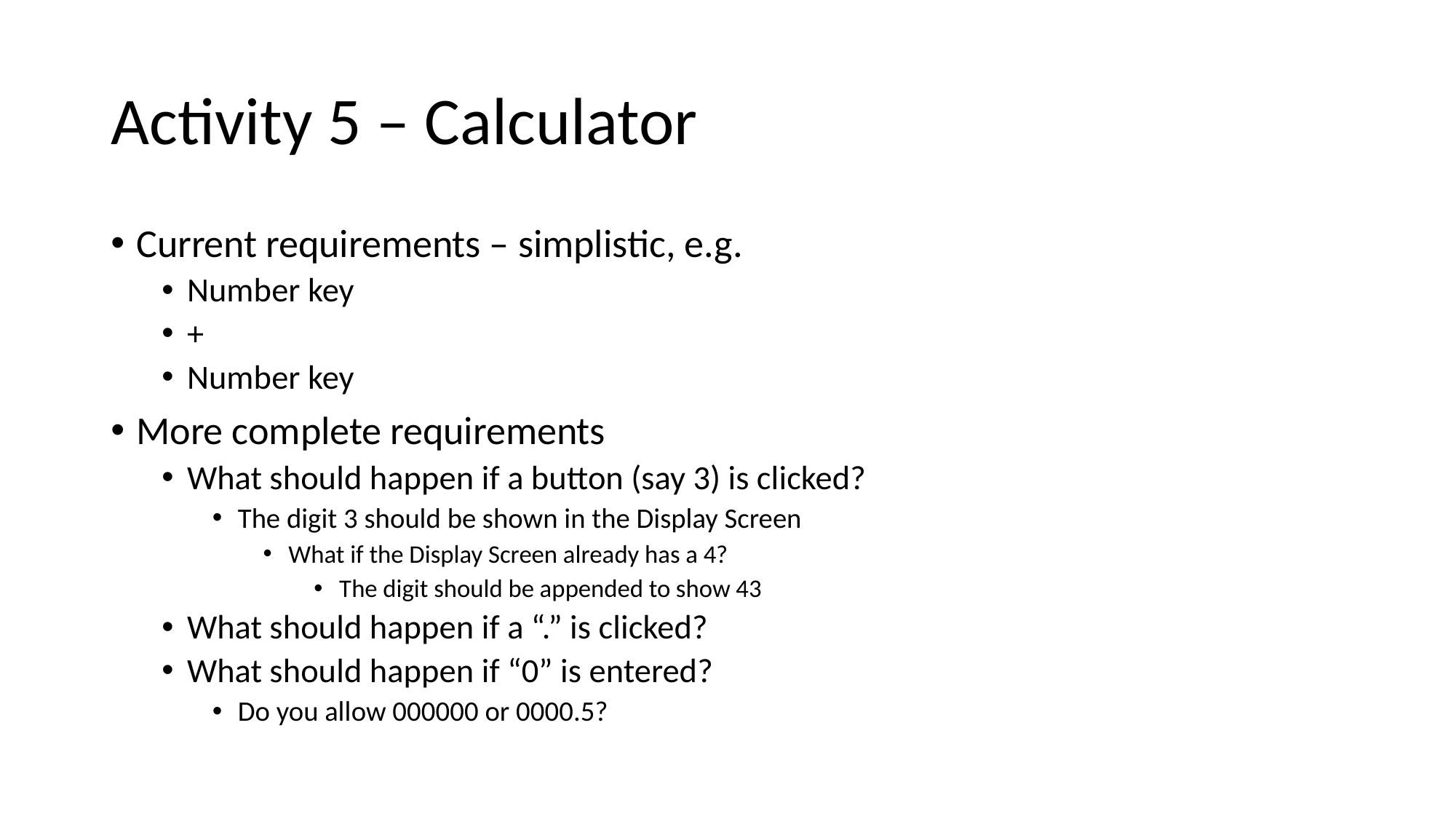

# Activity 5 – Calculator
Current requirements – simplistic, e.g.
Number key
+
Number key
More complete requirements
What should happen if a button (say 3) is clicked?
The digit 3 should be shown in the Display Screen
What if the Display Screen already has a 4?
The digit should be appended to show 43
What should happen if a “.” is clicked?
What should happen if “0” is entered?
Do you allow 000000 or 0000.5?